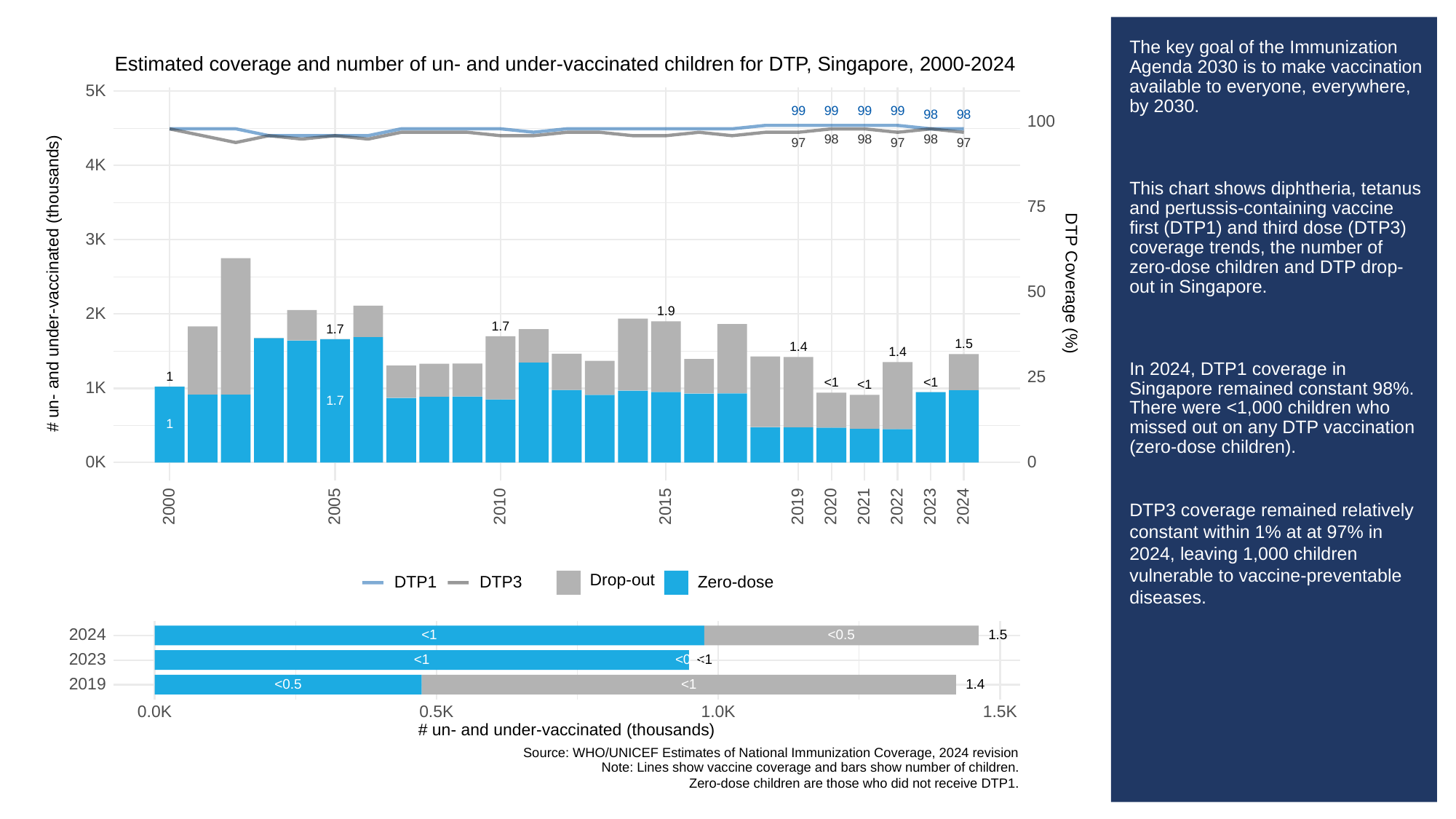

# The key goal of the Immunization Agenda 2030 is to make vaccination available to everyone, everywhere, by 2030.

This chart shows diphtheria, tetanus and pertussis-containing vaccine first (DTP1) and third dose (DTP3) coverage trends, the number of zero-dose children and DTP drop-out in Singapore.

In 2024, DTP1 coverage in Singapore remained constant 98%. There were <1,000 children who missed out on any DTP vaccination (zero-dose children).

DTP3 coverage remained relatively constant within 1% at at 97% in 2024, leaving 1,000 children vulnerable to vaccine-preventable diseases.

Estimated coverage and number of un- and under-vaccinated children for DTP, Singapore, 2000-2024
5K

99
99
99
99
98
98
100

98
98
98
97
97
97
4K

75

3K

# un- and under-vaccinated (thousands)
DTP Coverage (%)

50

1.9
2K

1.7

1.7

1.5

1.4
1.4

25
1
<1
<1
<1
1K

1.7

1

0K
0

2023
2000
2005
2010
2015
2019
2020
2021
2022
2024

Drop-out
DTP3
Zero-dose
DTP1

2024
<0.5
1.5
<1

2023
<0.5
<1
<1

2019
<0.5
<1
1.4

0.0K
0.5K
1.0K
1.5K
# un- and under-vaccinated (thousands)
Source: WHO/UNICEF Estimates of National Immunization Coverage, 2024 revision
Note: Lines show vaccine coverage and bars show number of children.
Zero-dose children are those who did not receive DTP1.